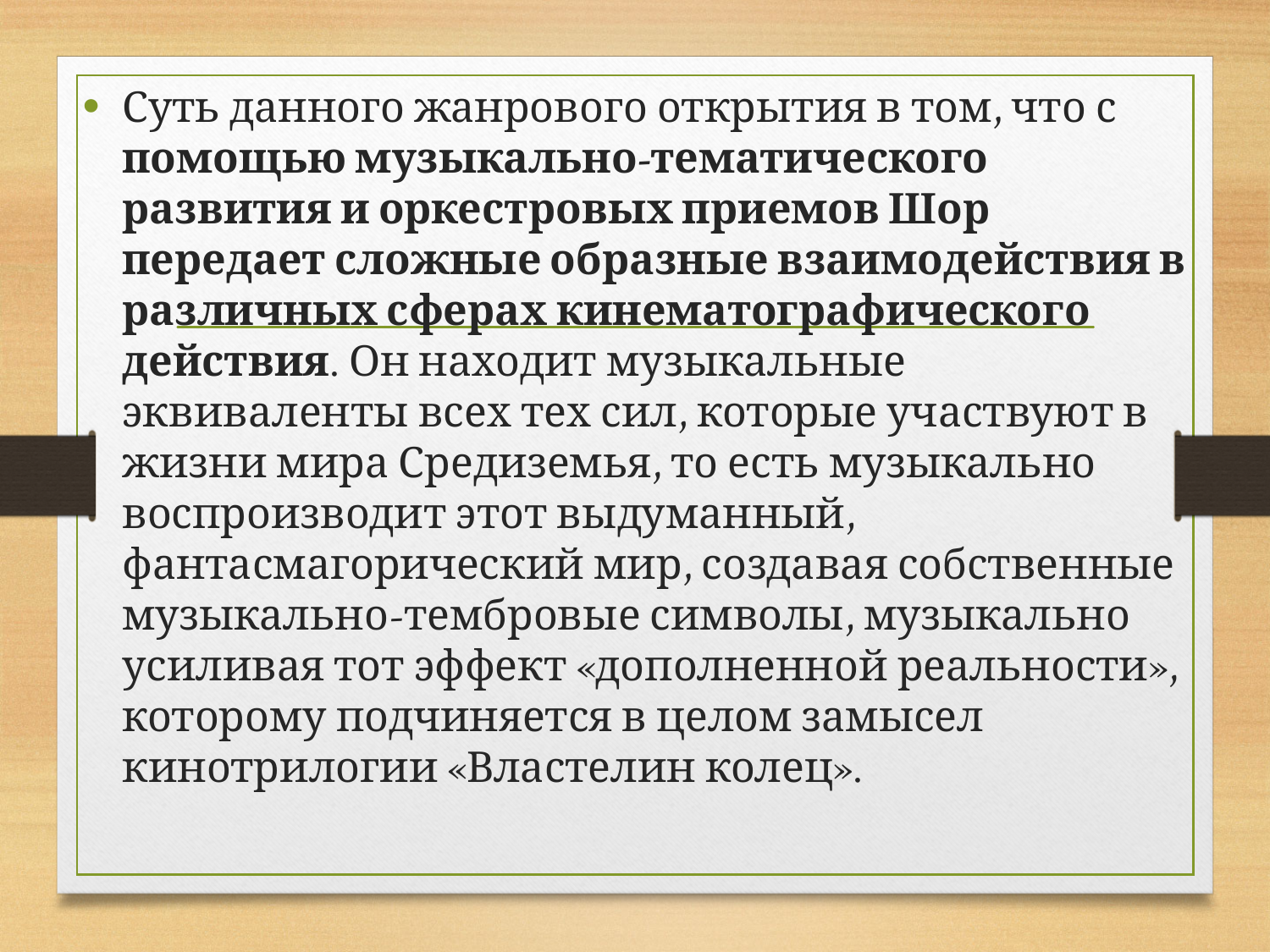

Суть данного жанрового открытия в том, что с помощью музыкально-тематического развития и оркестровых приемов Шор передает сложные образные взаимодействия в различных сферах кинематографического действия. Он находит музыкальные эквиваленты всех тех сил, которые участвуют в жизни мира Средиземья, то есть музыкально воспроизводит этот выдуманный, фантасмагорический мир, создавая собственные музыкально-тембровые символы, музыкально усиливая тот эффект «дополненной реальности», которому подчиняется в целом замысел кинотрилогии «Властелин колец».